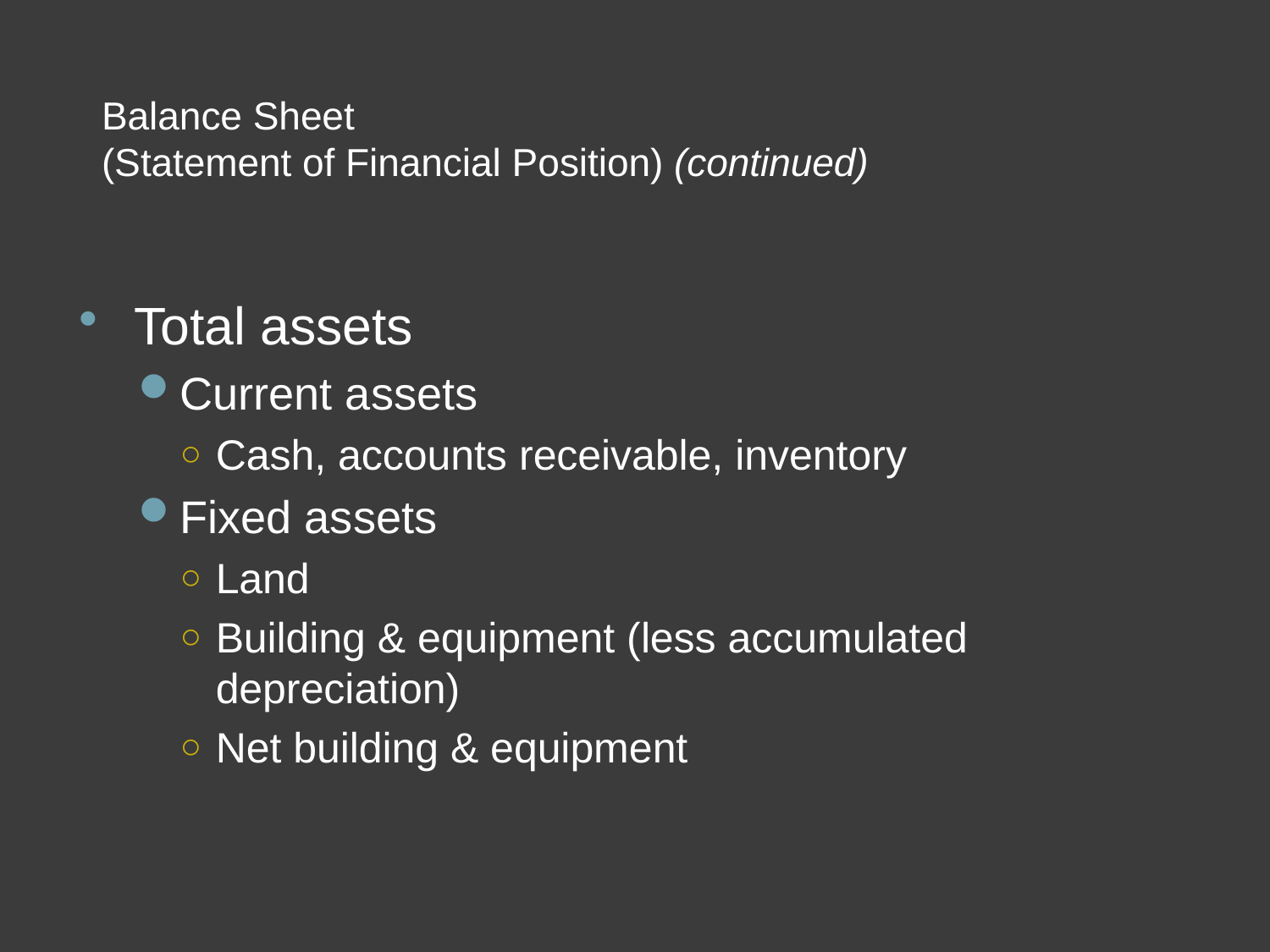

# Balance Sheet (Statement of Financial Position) (continued)
Total assets
Current assets
Cash, accounts receivable, inventory
Fixed assets
Land
Building & equipment (less accumulated depreciation)
Net building & equipment